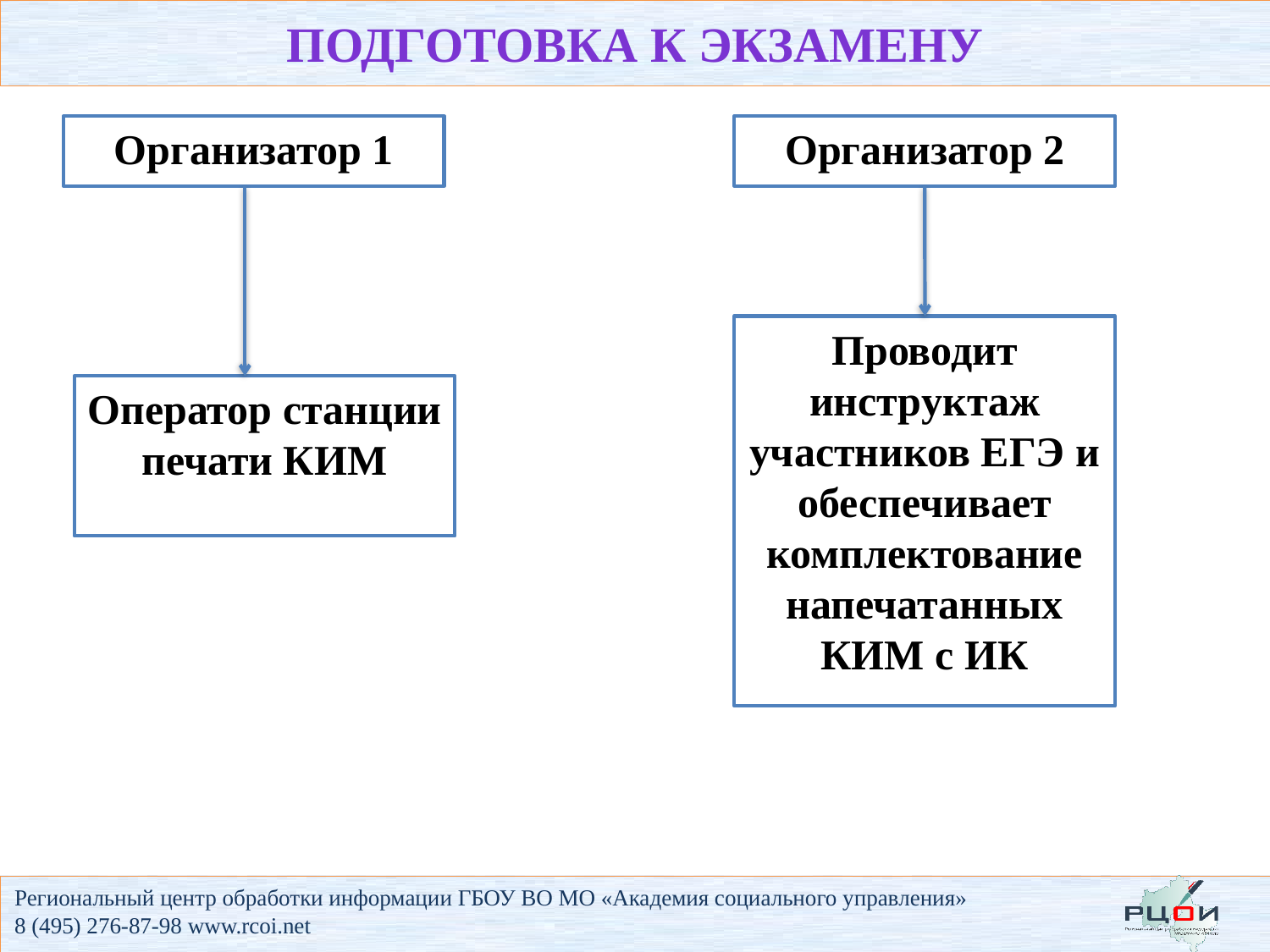

подготовка к экзамену
Организатор 1
Организатор 2
Проводит инструктаж участников ЕГЭ и обеспечивает комплектование напечатанных КИМ с ИК
Оператор станции печати КИМ